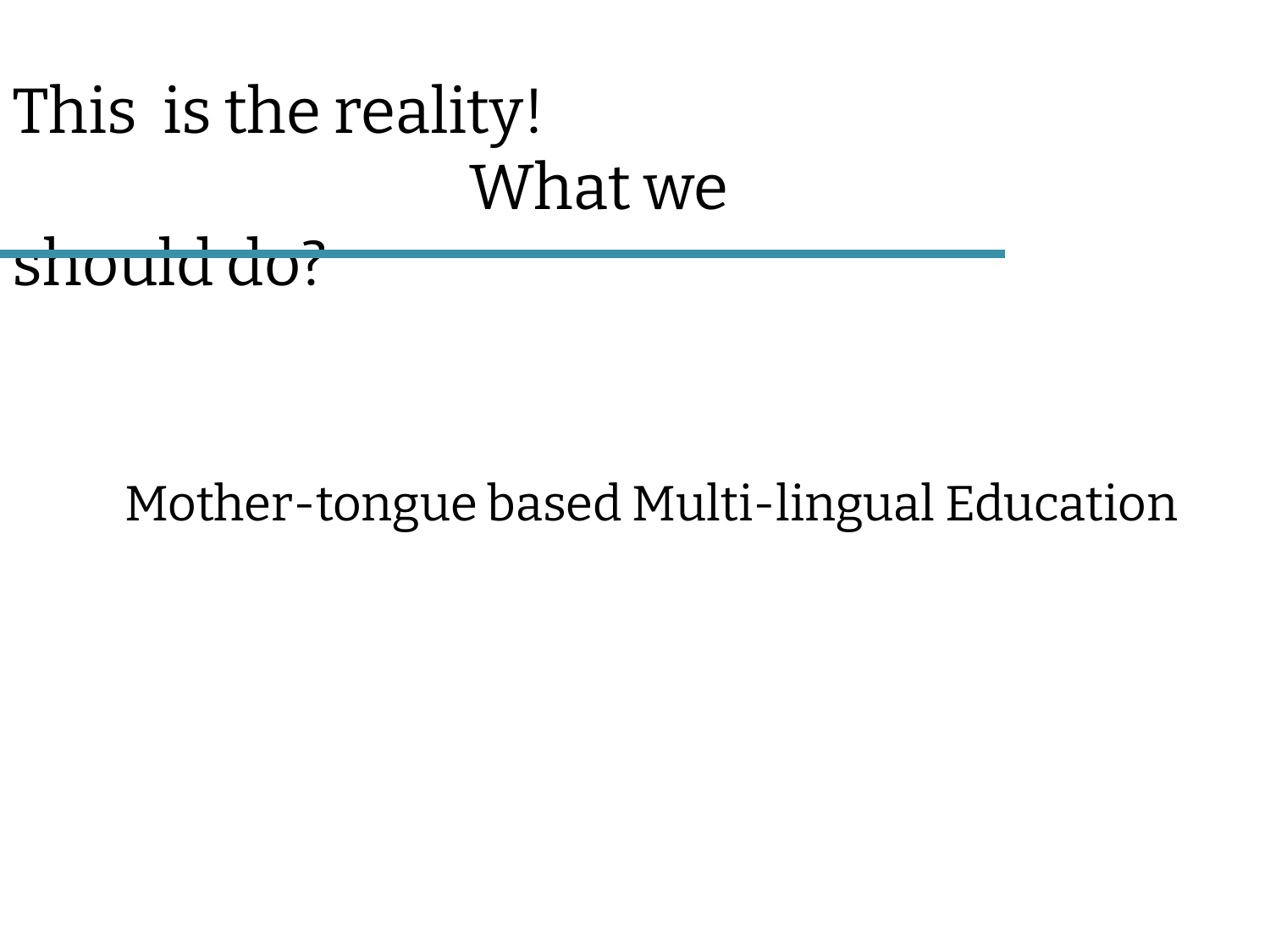

This  is the reality!                                                    What we should do?
Mother-tongue based Multi-lingual Education